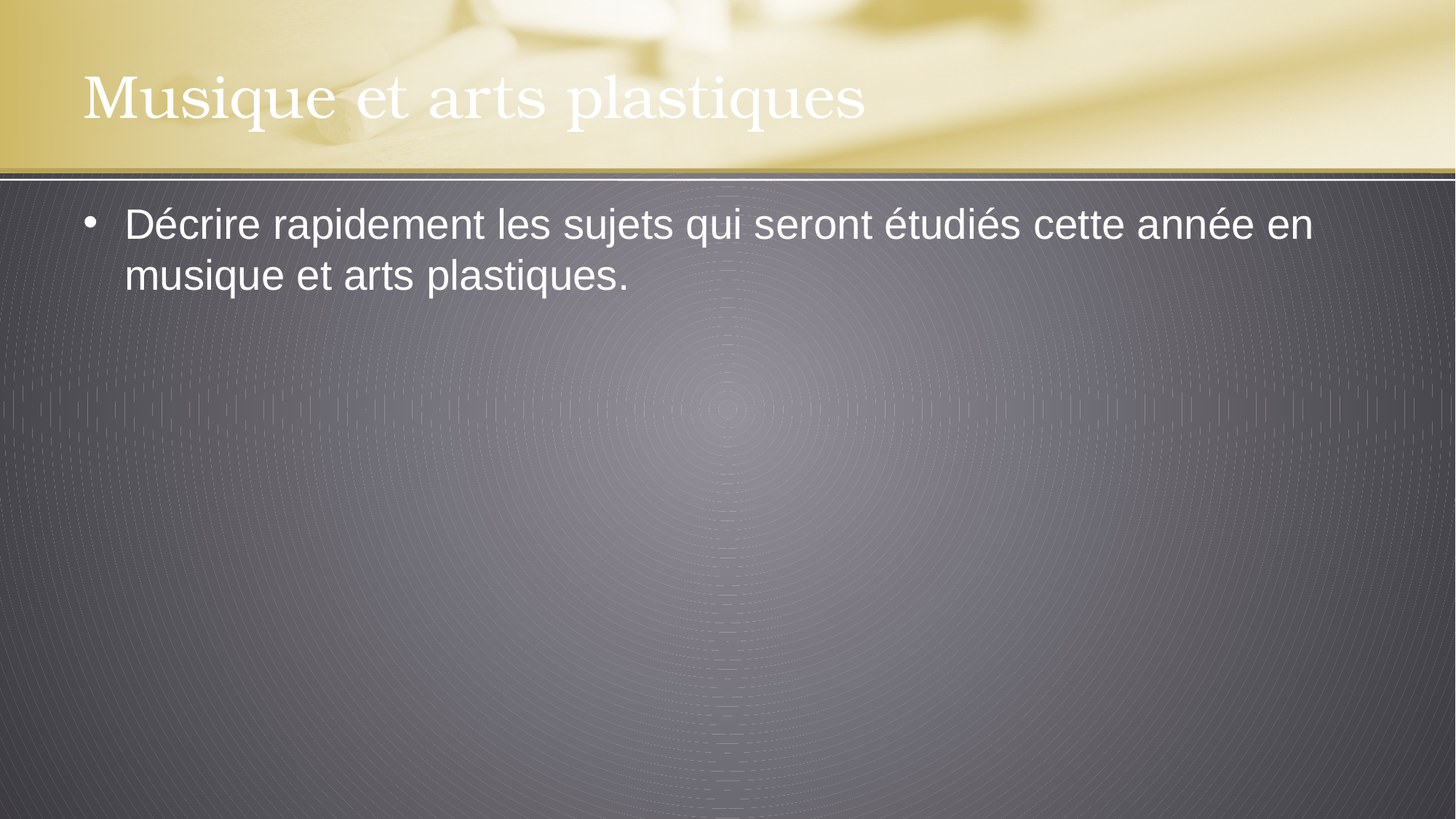

# Musique et arts plastiques
Décrire rapidement les sujets qui seront étudiés cette année en musique et arts plastiques.